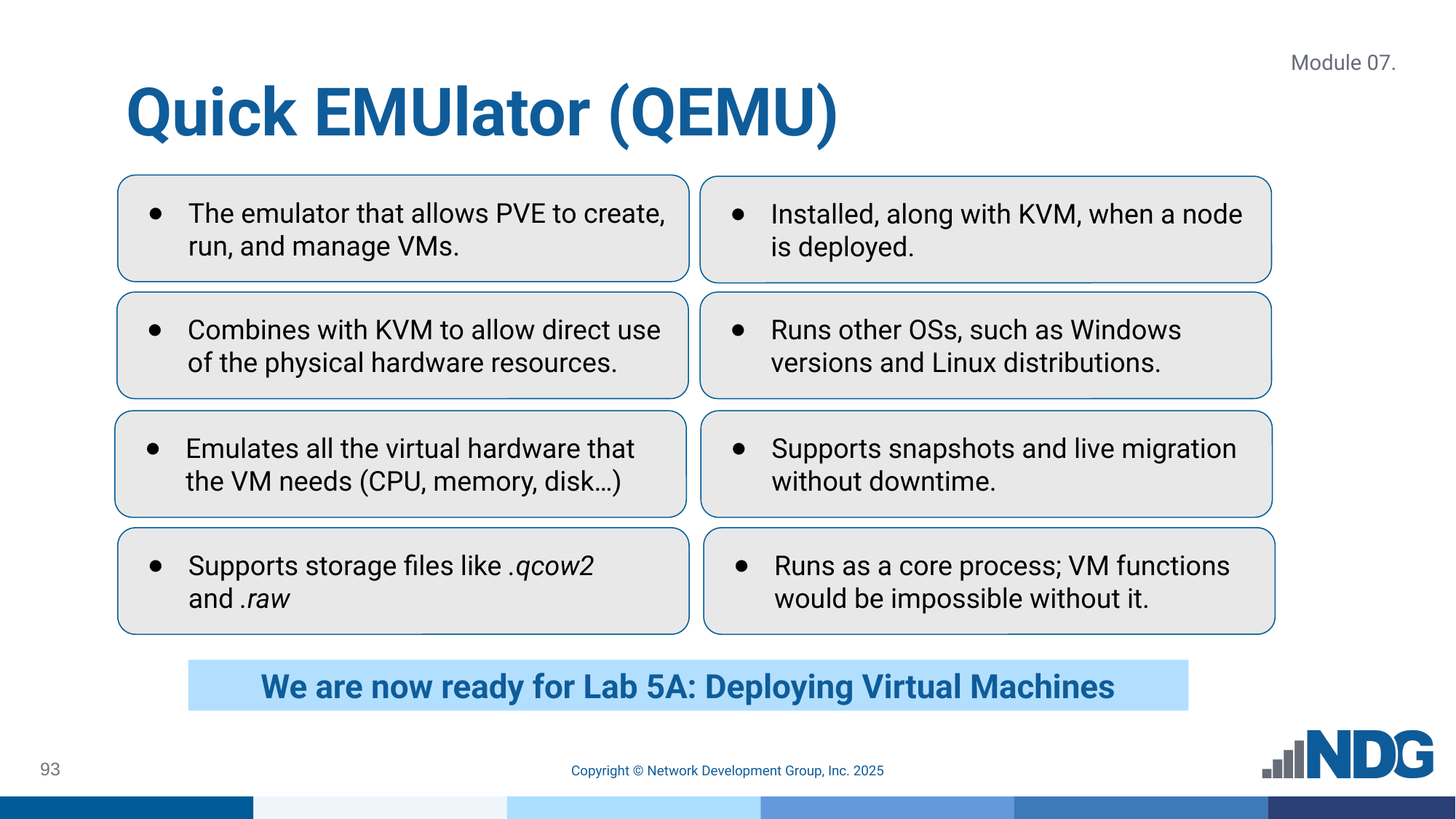

# Quick EMUlator (QEMU)
Module 07.
The emulator that allows PVE to create, run, and manage VMs.
Installed, along with KVM, when a node is deployed.
Combines with KVM to allow direct use of the physical hardware resources.
Runs other OSs, such as Windows versions and Linux distributions.
Emulates all the virtual hardware that the VM needs (CPU, memory, disk…)
Supports snapshots and live migration without downtime.
Supports storage files like .qcow2 and .raw
Runs as a core process; VM functions would be impossible without it.
We are now ready for Lab 5A: Deploying Virtual Machines